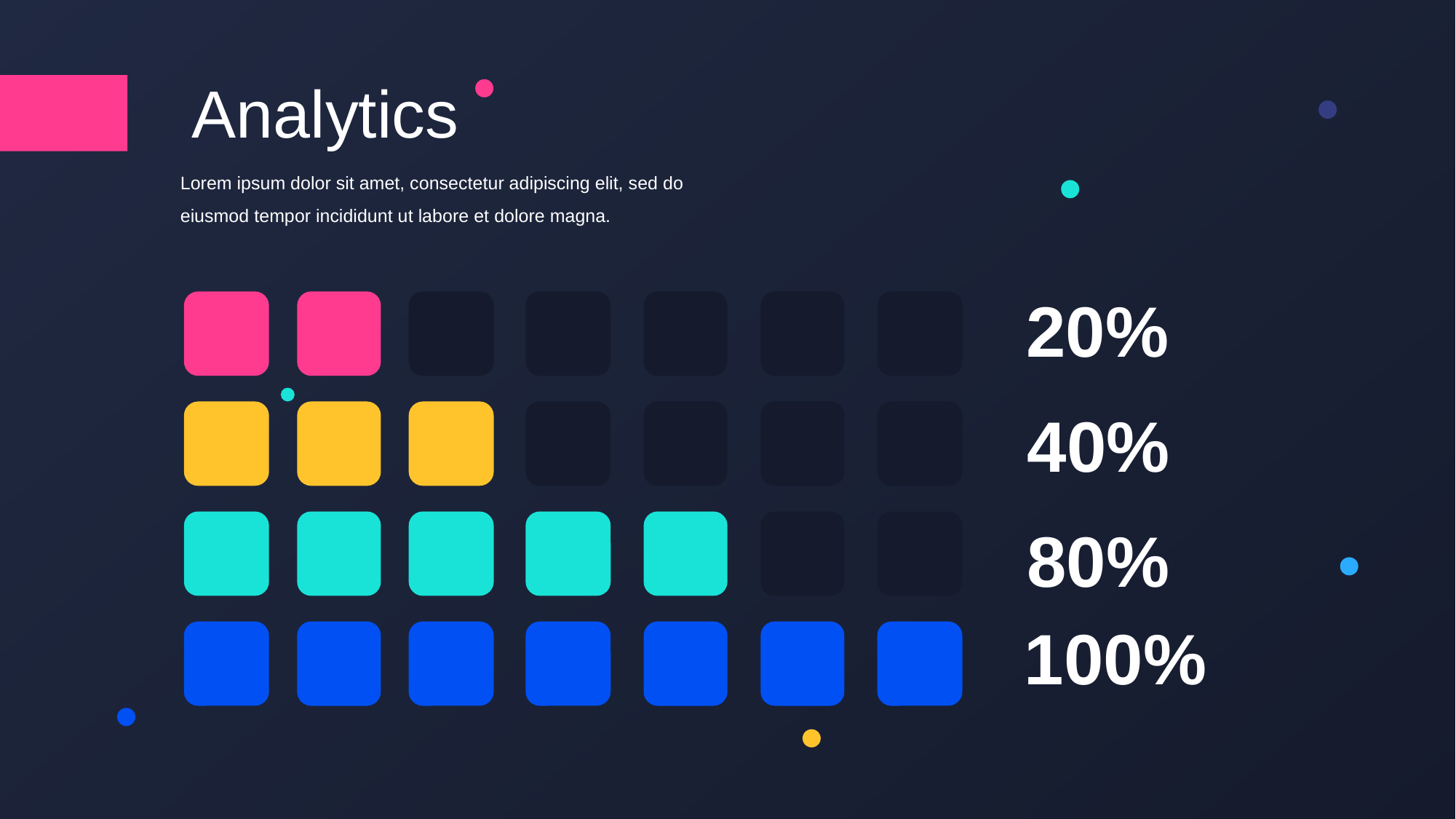

Analytics

Lorem ipsum dolor sit amet, consectetur adipiscing elit, sed do eiusmod tempor incididunt ut labore et dolore magna.

20%

40%

80%

100%